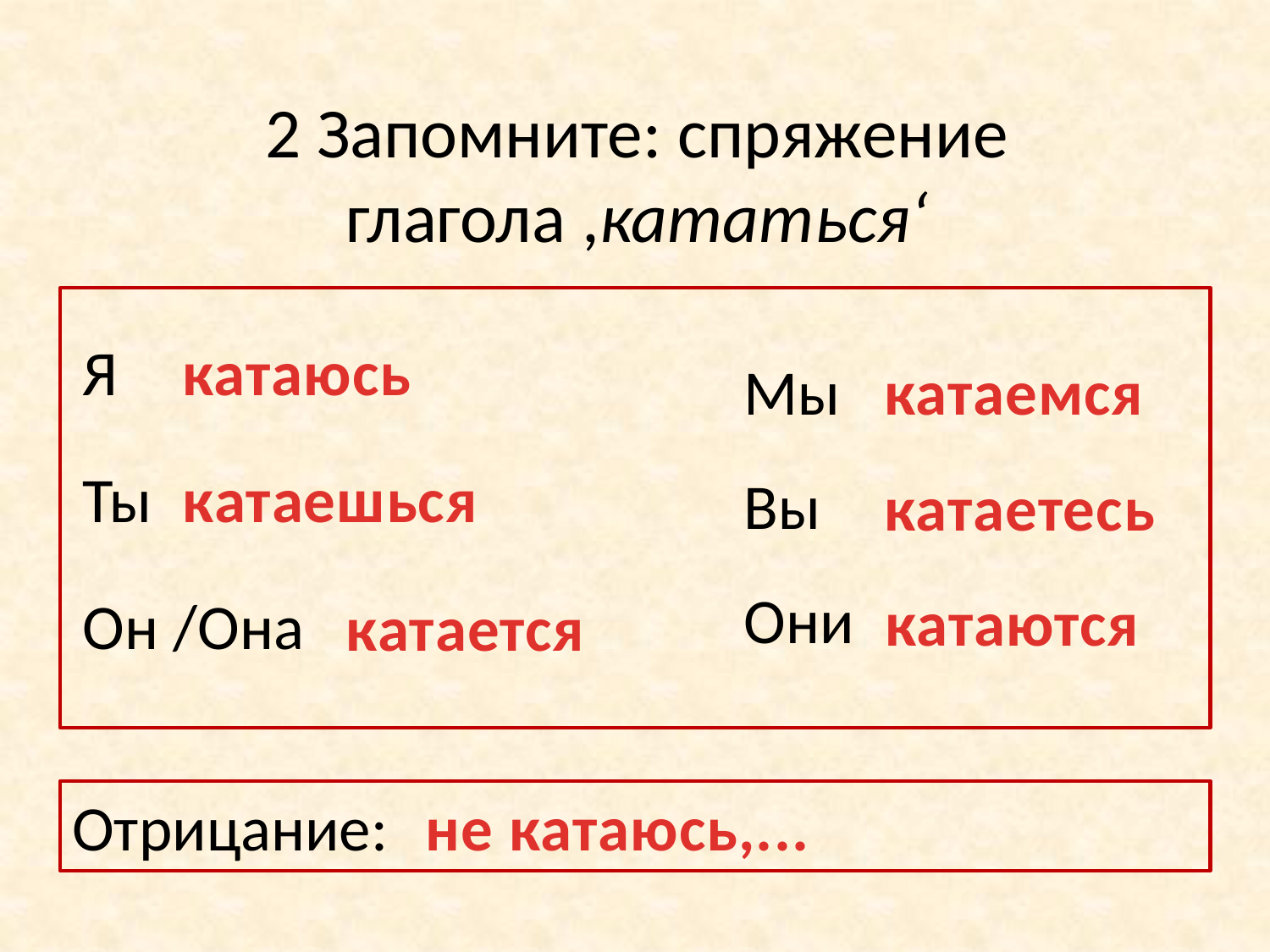

2 Запомните: спряжение глагола ,кататься‘

Я
Ты
Он /Она
катаюсь
Мы
Вы
Они
катаемся
катаешься
катаетесь
катаются
катается

не катаюсь,...
Отрицание: